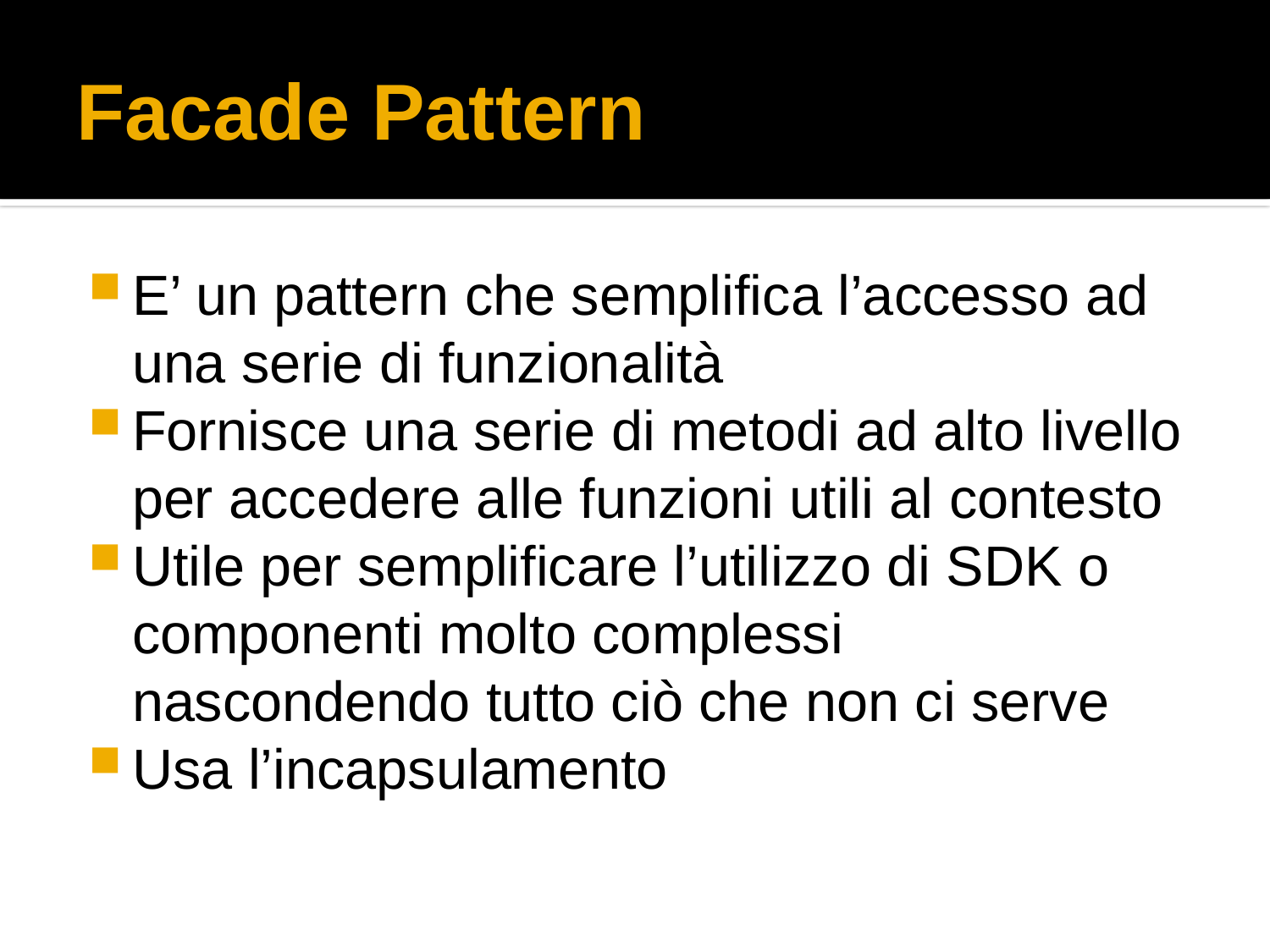

# Facade Pattern
E’ un pattern che semplifica l’accesso ad una serie di funzionalità
Fornisce una serie di metodi ad alto livello per accedere alle funzioni utili al contesto
Utile per semplificare l’utilizzo di SDK o componenti molto complessi nascondendo tutto ciò che non ci serve
Usa l’incapsulamento